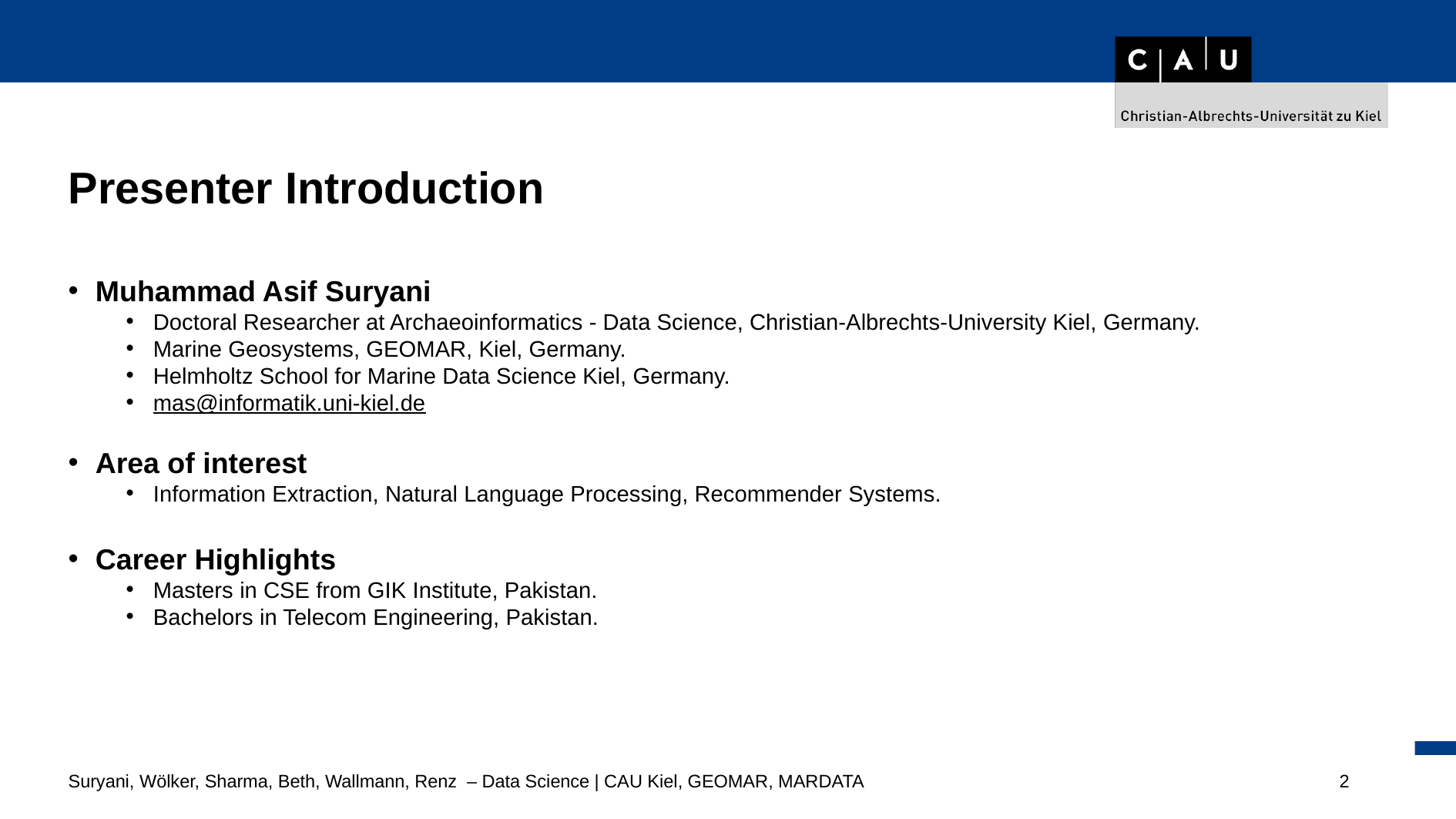

Presenter Introduction
Muhammad Asif Suryani
Doctoral Researcher at Archaeoinformatics - Data Science, Christian-Albrechts-University Kiel, Germany.
Marine Geosystems, GEOMAR, Kiel, Germany.
Helmholtz School for Marine Data Science Kiel, Germany.
mas@informatik.uni-kiel.de

Area of interest
Information Extraction, Natural Language Processing, Recommender Systems.

Career Highlights
Masters in CSE from GIK Institute, Pakistan.
Bachelors in Telecom Engineering, Pakistan.
Suryani, Wölker, Sharma, Beth, Wallmann, Renz  – Data Science | CAU Kiel, GEOMAR, MARDATA					2